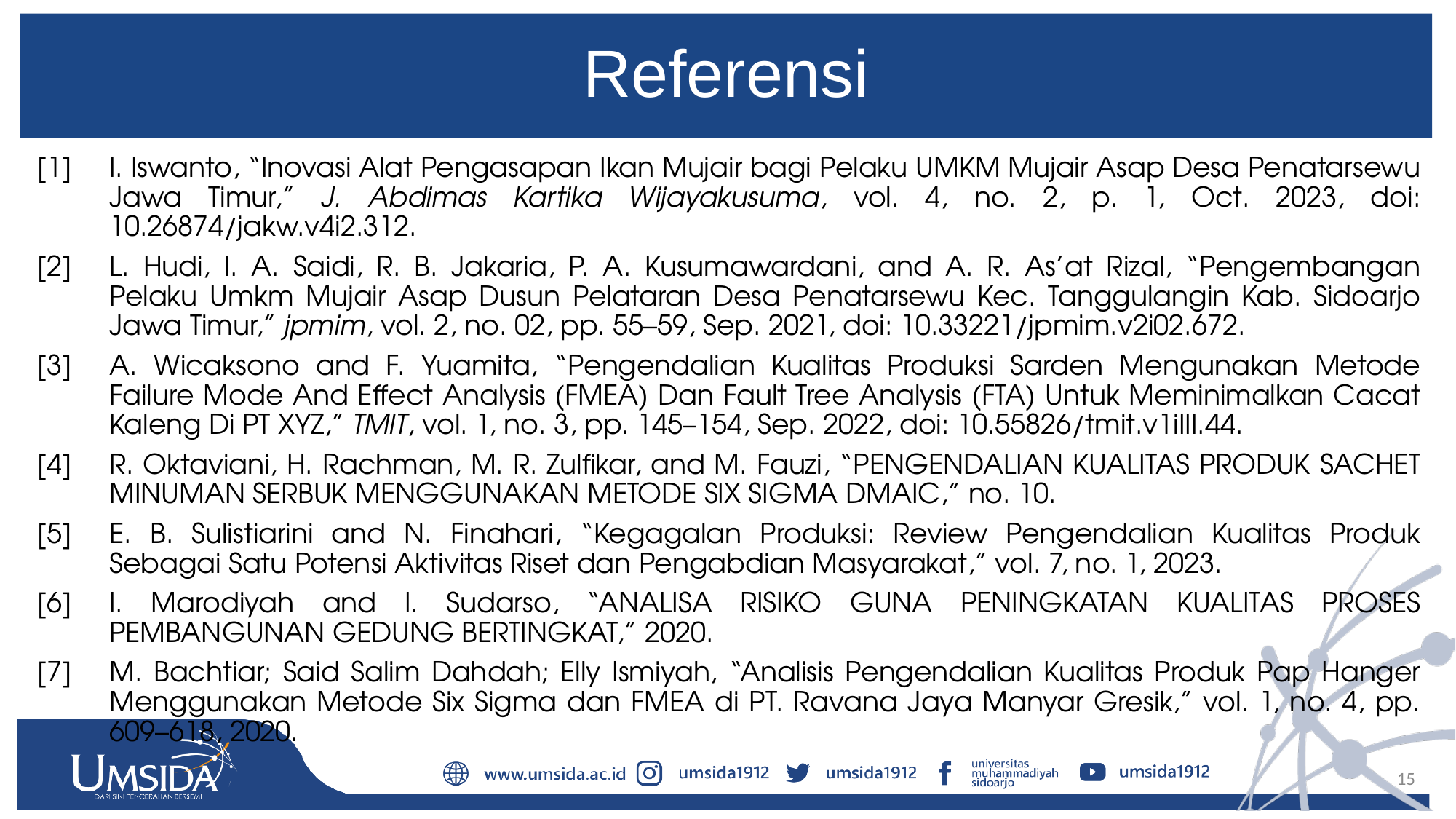

# Referensi
[1]	I. Iswanto, “Inovasi Alat Pengasapan Ikan Mujair bagi Pelaku UMKM Mujair Asap Desa Penatarsewu Jawa Timur,” J. Abdimas Kartika Wijayakusuma, vol. 4, no. 2, p. 1, Oct. 2023, doi: 10.26874/jakw.v4i2.312.
[2]	L. Hudi, I. A. Saidi, R. B. Jakaria, P. A. Kusumawardani, and A. R. As’at Rizal, “Pengembangan Pelaku Umkm Mujair Asap Dusun Pelataran Desa Penatarsewu Kec. Tanggulangin Kab. Sidoarjo Jawa Timur,” jpmim, vol. 2, no. 02, pp. 55–59, Sep. 2021, doi: 10.33221/jpmim.v2i02.672.
[3]	A. Wicaksono and F. Yuamita, “Pengendalian Kualitas Produksi Sarden Mengunakan Metode Failure Mode And Effect Analysis (FMEA) Dan Fault Tree Analysis (FTA) Untuk Meminimalkan Cacat Kaleng Di PT XYZ,” TMIT, vol. 1, no. 3, pp. 145–154, Sep. 2022, doi: 10.55826/tmit.v1iIII.44.
[4]	R. Oktaviani, H. Rachman, M. R. Zulfikar, and M. Fauzi, “PENGENDALIAN KUALITAS PRODUK SACHET MINUMAN SERBUK MENGGUNAKAN METODE SIX SIGMA DMAIC,” no. 10.
[5]	E. B. Sulistiarini and N. Finahari, “Kegagalan Produksi: Review Pengendalian Kualitas Produk Sebagai Satu Potensi Aktivitas Riset dan Pengabdian Masyarakat,” vol. 7, no. 1, 2023.
[6]	I. Marodiyah and I. Sudarso, “ANALISA RISIKO GUNA PENINGKATAN KUALITAS PROSES PEMBANGUNAN GEDUNG BERTINGKAT,” 2020.
[7]	M. Bachtiar; Said Salim Dahdah; Elly Ismiyah, “Analisis Pengendalian Kualitas Produk Pap Hanger Menggunakan Metode Six Sigma dan FMEA di PT. Ravana Jaya Manyar Gresik,” vol. 1, no. 4, pp. 609–618, 2020.